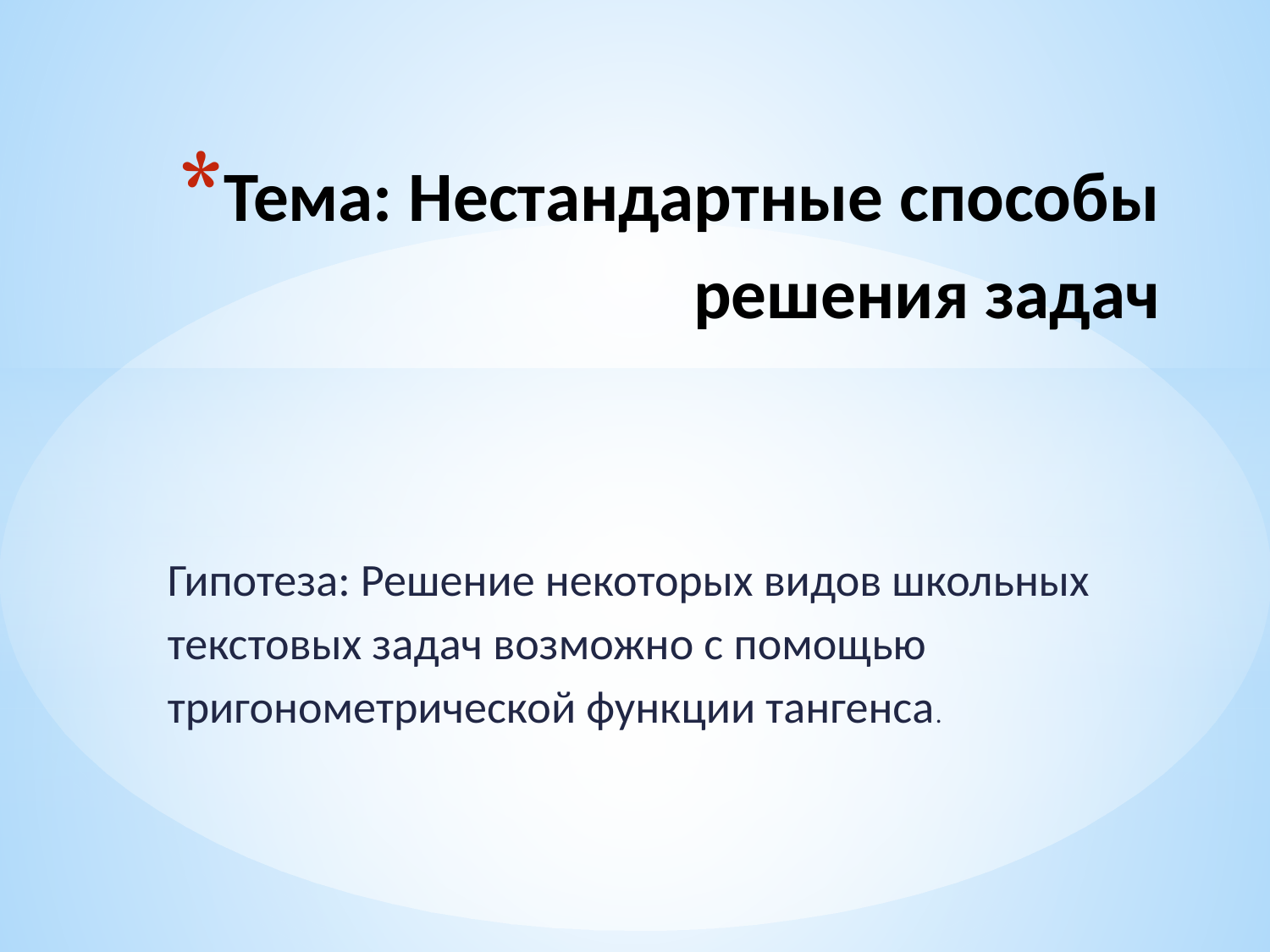

# Тема: Нестандартные способы решения задач
Гипотеза: Решение некоторых видов школьных текстовых задач возможно с помощью тригонометрической функции тангенса.